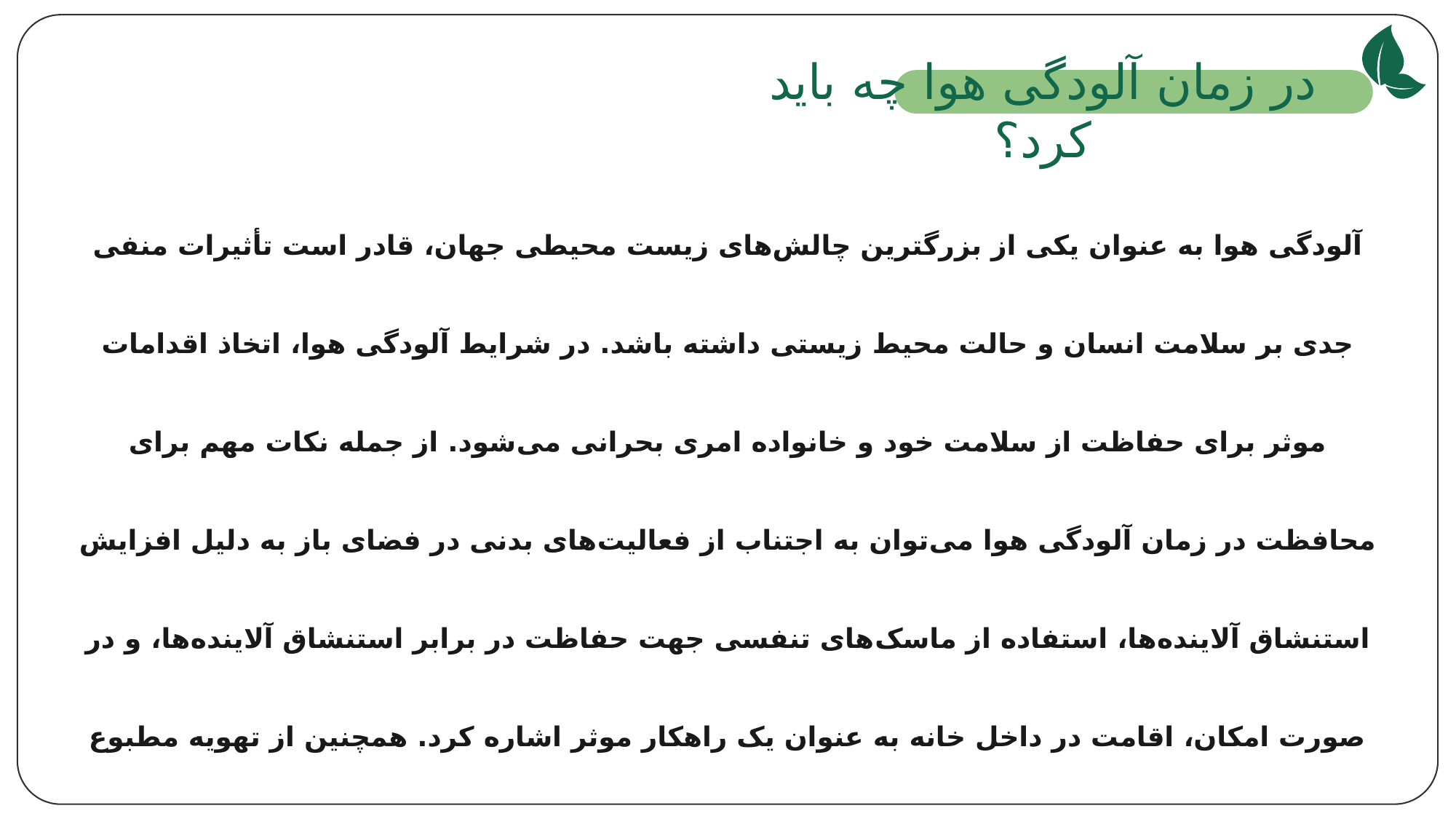

در زمان آلودگی هوا چه باید کرد؟
آلودگی هوا به عنوان یکی از بزرگترین چالش‌های زیست‌ محیطی جهان، قادر است تأثیرات منفی جدی بر سلامت انسان و حالت محیط‌ زیستی داشته باشد. در شرایط آلودگی هوا، اتخاذ اقدامات موثر برای حفاظت از سلامت خود و خانواده امری بحرانی می‌شود. از جمله نکات مهم برای محافظت در زمان آلودگی هوا می‌توان به اجتناب از فعالیت‌های بدنی در فضای باز به دلیل افزایش استنشاق آلاینده‌ها، استفاده از ماسک‌های تنفسی جهت حفاظت در برابر استنشاق آلاینده‌ها، و در صورت امکان، اقامت در داخل خانه به عنوان یک راهکار موثر اشاره کرد. همچنین از تهویه مطبوع در صورت خروج از خانه به منظور پاکسازی هوای داخل محیط استفاده کرد و مصرف غذاهای تازه و سالم را برای تقویت سیستم ایمنی بدن توصیه کرد.